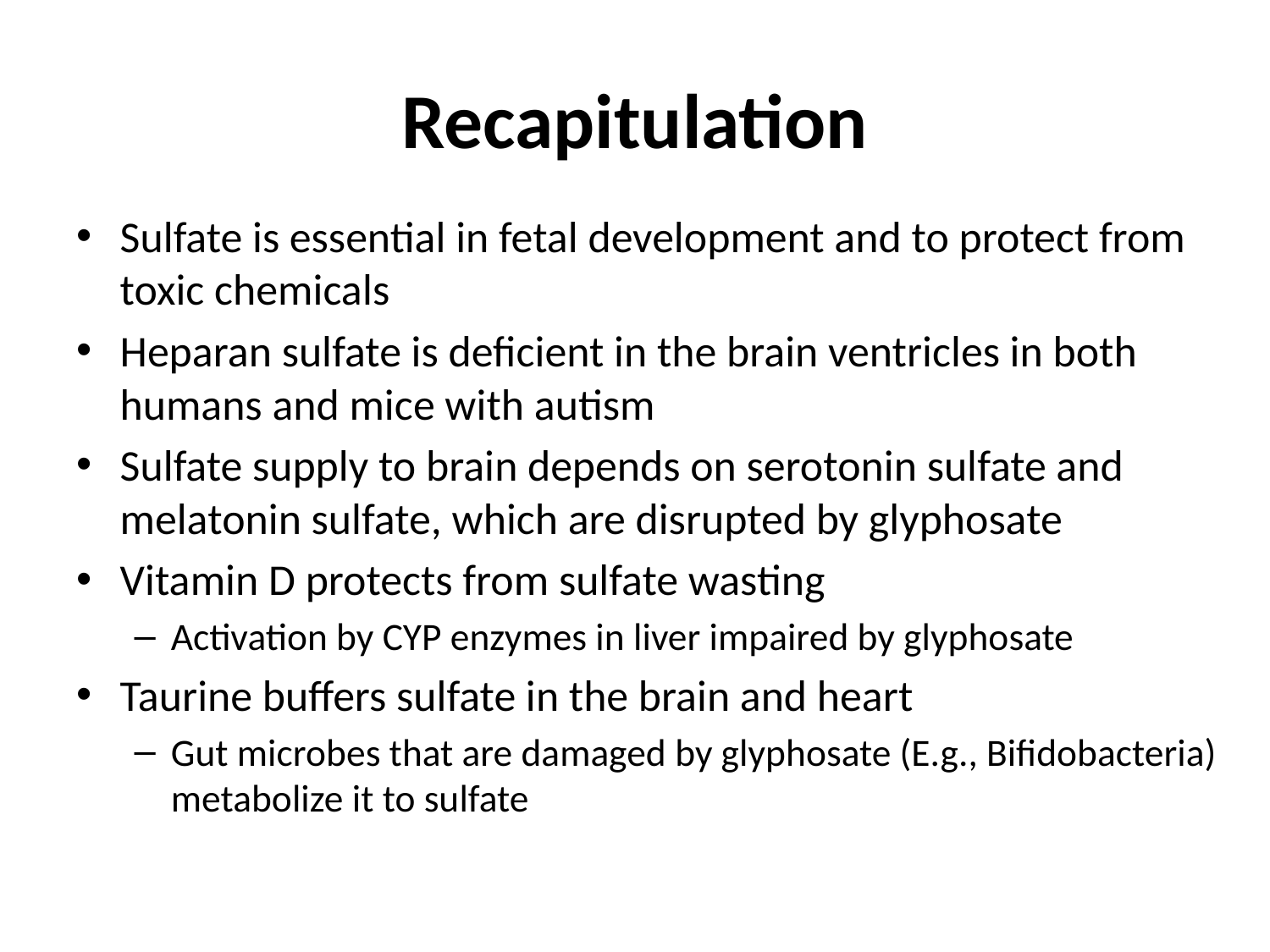

# Recapitulation
Sulfate is essential in fetal development and to protect from toxic chemicals
Heparan sulfate is deficient in the brain ventricles in both humans and mice with autism
Sulfate supply to brain depends on serotonin sulfate and melatonin sulfate, which are disrupted by glyphosate
Vitamin D protects from sulfate wasting
Activation by CYP enzymes in liver impaired by glyphosate
Taurine buffers sulfate in the brain and heart
Gut microbes that are damaged by glyphosate (E.g., Bifidobacteria) metabolize it to sulfate